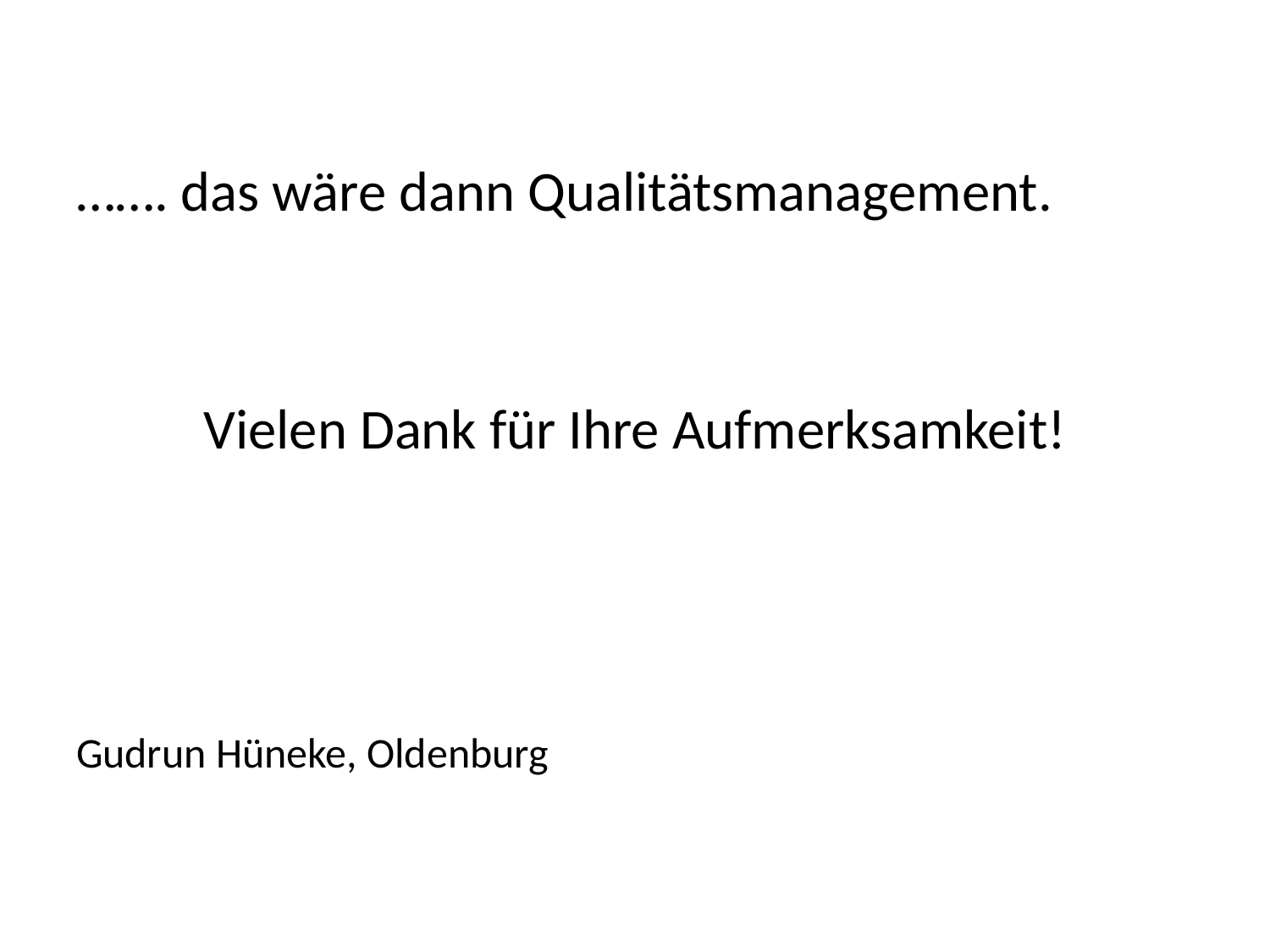

#
……. das wäre dann Qualitätsmanagement.

Vielen Dank für Ihre Aufmerksamkeit!

Gudrun Hüneke, Oldenburg